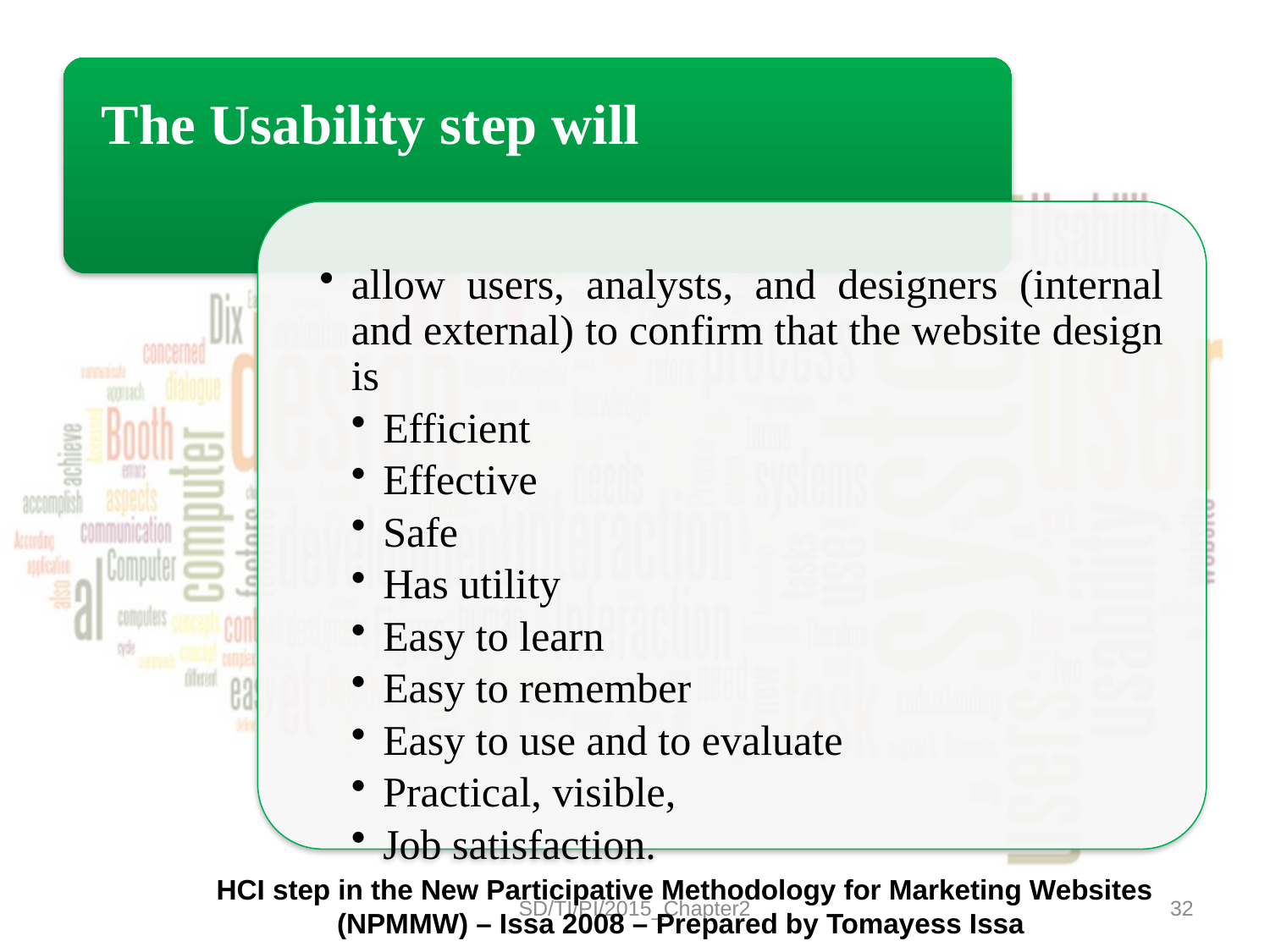

The Usability step will
allow users, analysts, and designers (internal and external) to confirm that the website design is
Efficient
Effective
Safe
Has utility
Easy to learn
Easy to remember
Easy to use and to evaluate
Practical, visible,
Job satisfaction.
HCI step in the New Participative Methodology for Marketing Websites (NPMMW) – Issa 2008 – Prepared by Tomayess Issa
SD/TI/PI/2015_Chapter2
32